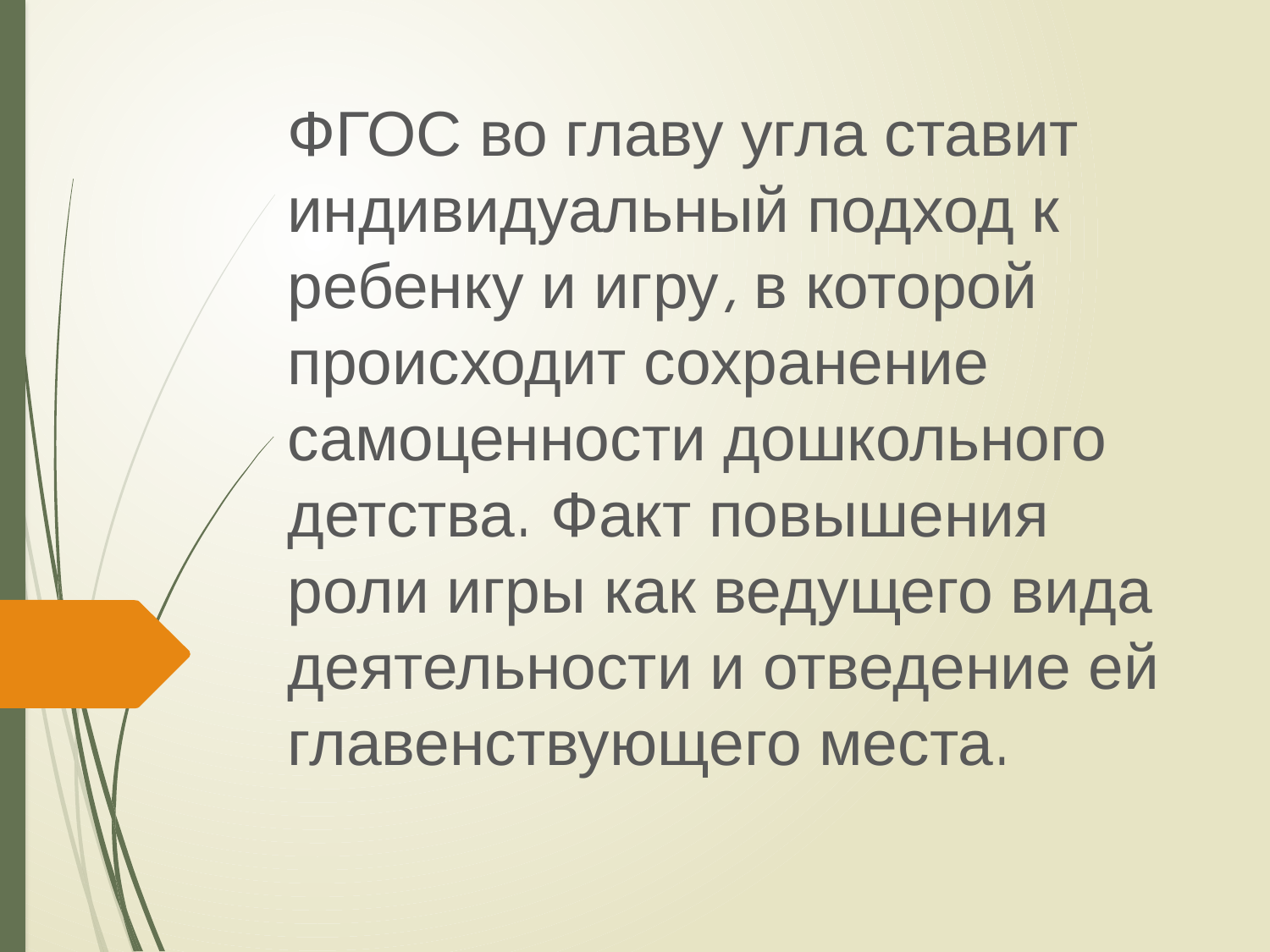

#
ФГОС во главу угла ставит индивидуальный подход к ребенку и игру, в которой происходит сохранение самоценности дошкольного детства. Факт повышения роли игры как ведущего вида деятельности и отведение ей главенствующего места.